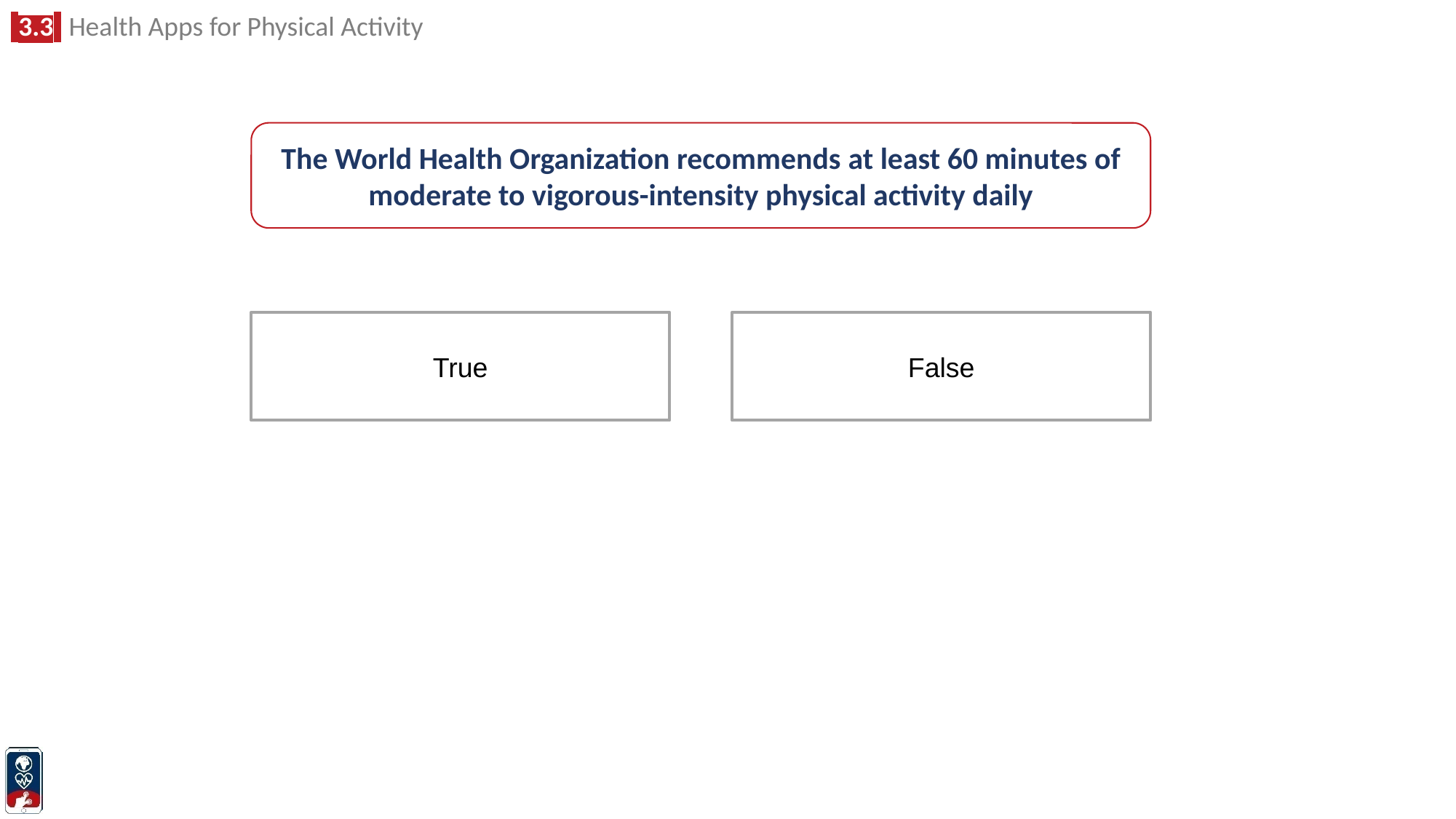

The World Health Organization recommends at least 60 minutes of moderate to vigorous-intensity physical activity daily
True
False